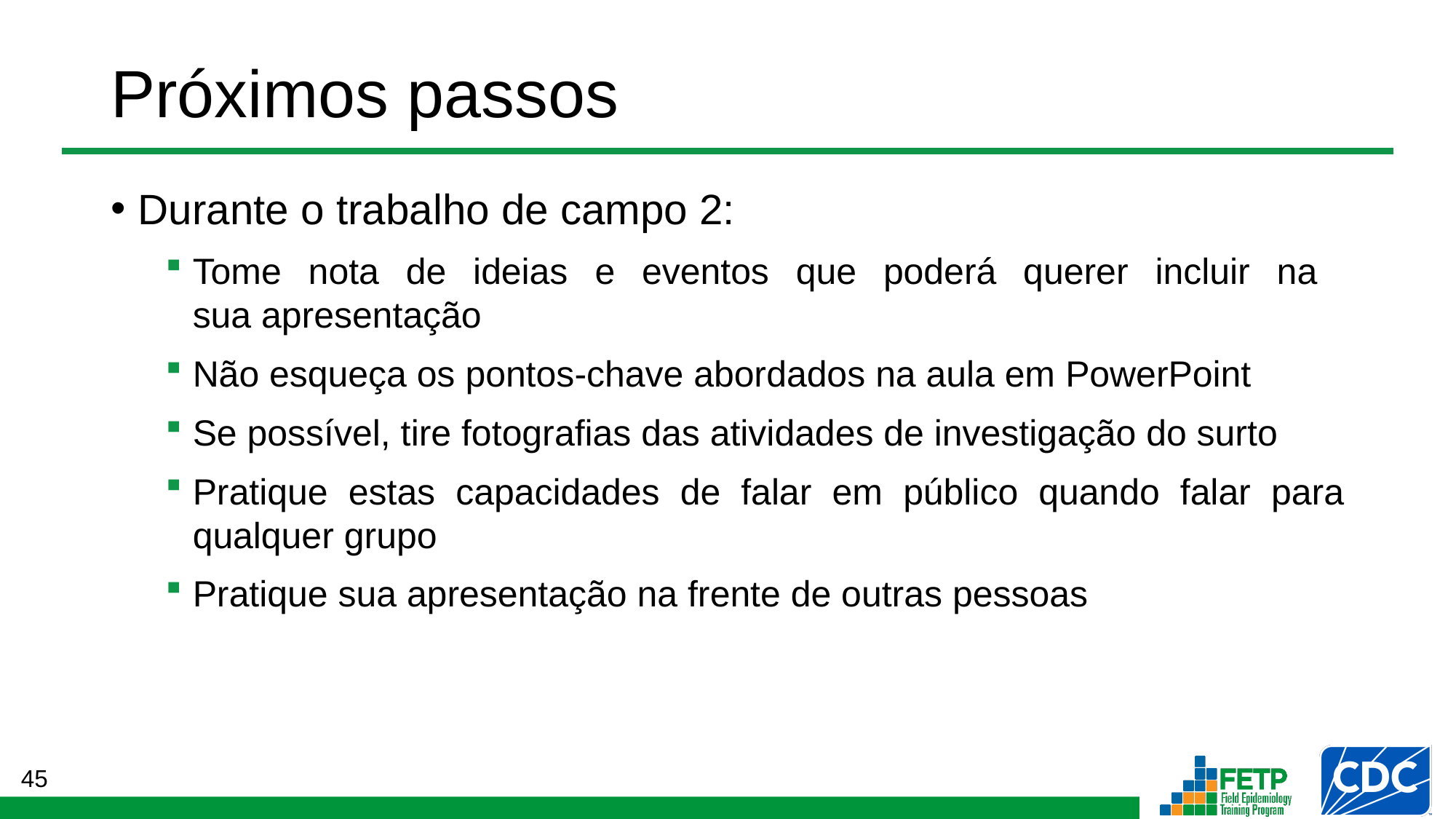

# Próximos passos
Durante o trabalho de campo 2:
Tome nota de ideias e eventos que poderá querer incluir na
sua apresentação
Não esqueça os pontos-chave abordados na aula em PowerPoint
Se possível, tire fotografias das atividades de investigação do surto
Pratique estas capacidades de falar em público quando falar para qualquer grupo
Pratique sua apresentação na frente de outras pessoas